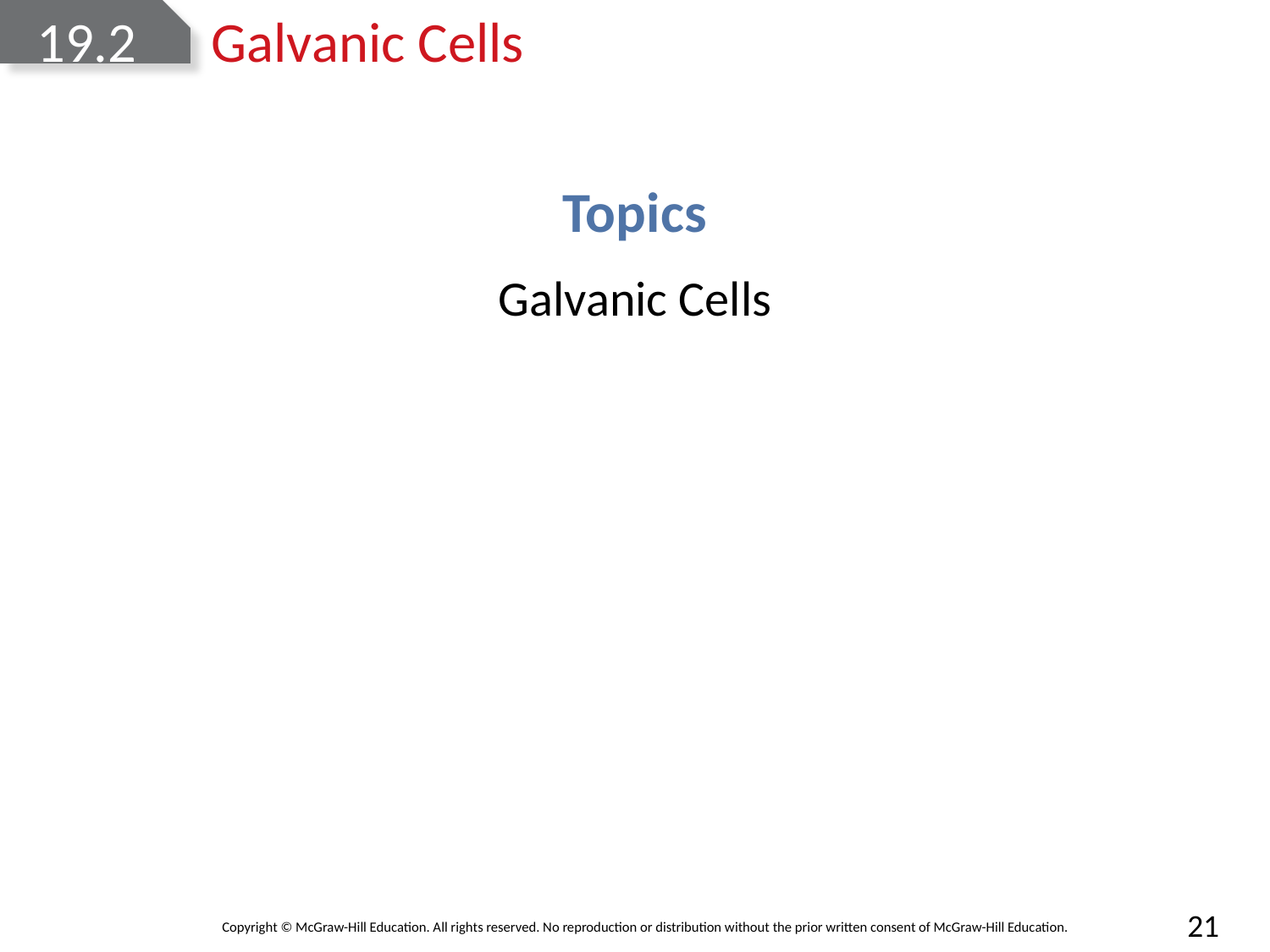

# 19.2	Galvanic Cells
Topics
Galvanic Cells